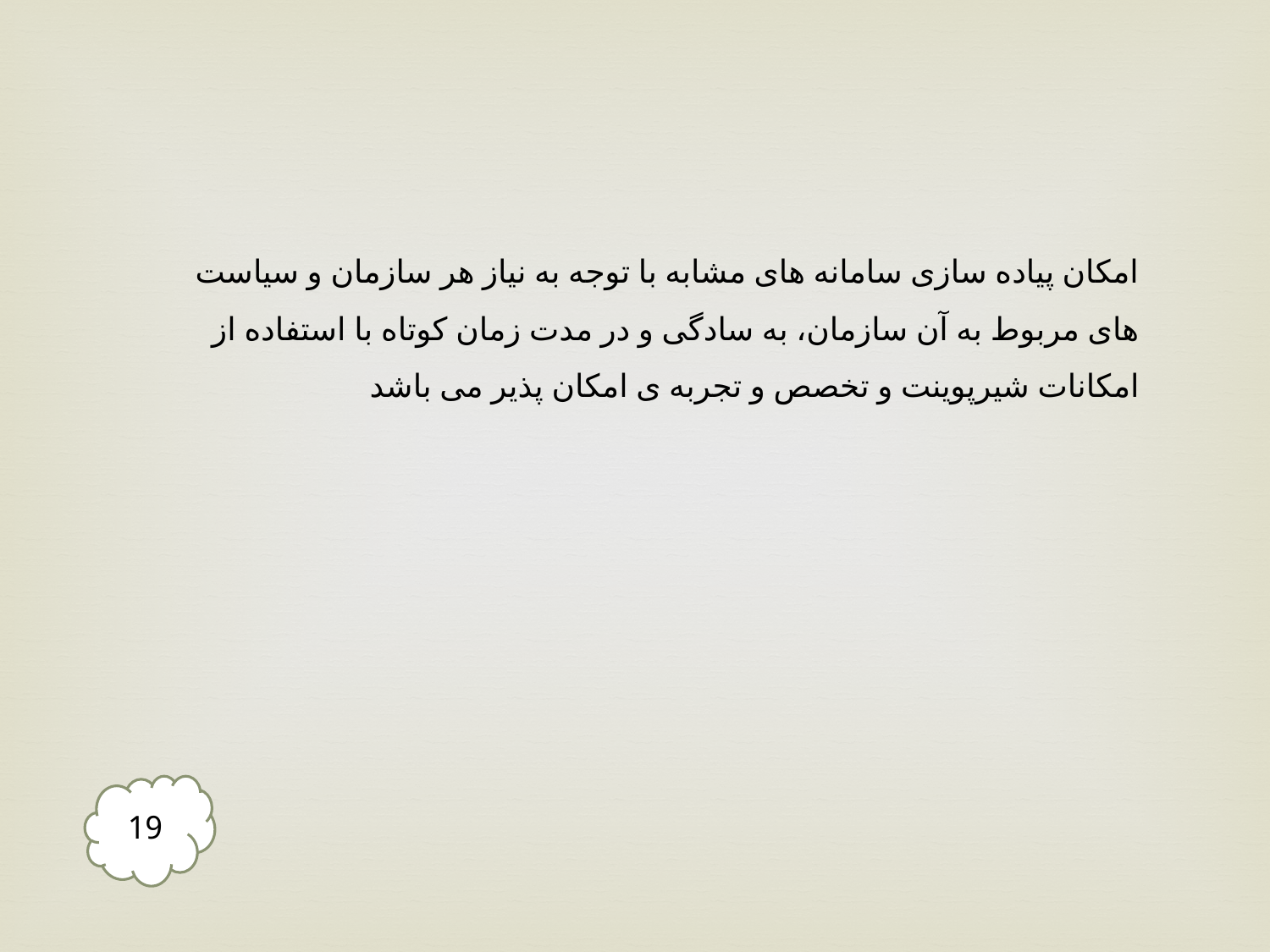

امکان پیاده سازی سامانه های مشابه با توجه به نیاز هر سازمان و سیاست های مربوط به آن سازمان، به سادگی و در مدت زمان کوتاه با استفاده از امکانات شیرپوینت و تخصص و تجربه ی امکان پذیر می باشد